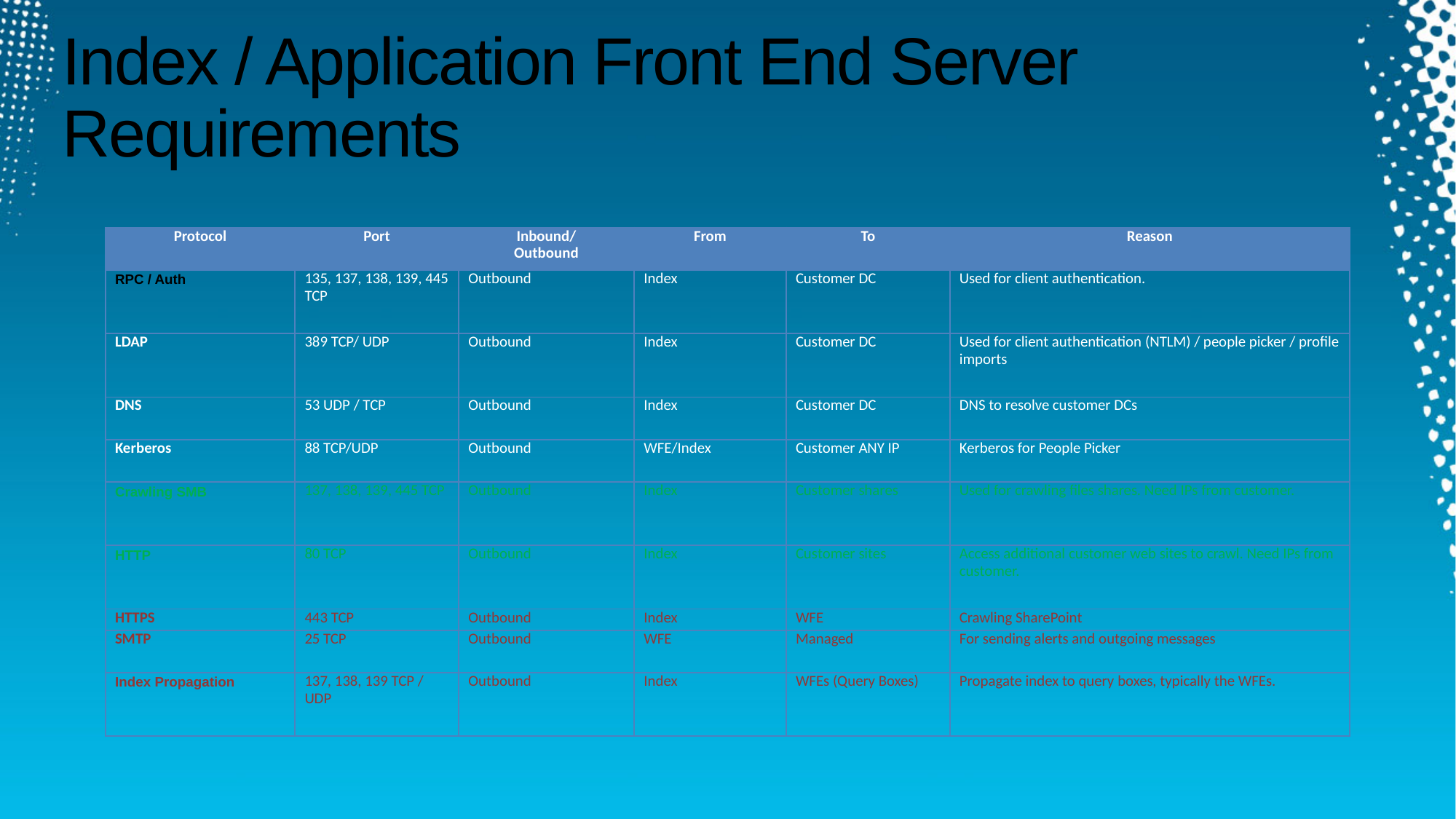

# Index / Application Front End Server Requirements
| Protocol | Port | Inbound/ Outbound | From | To | Reason |
| --- | --- | --- | --- | --- | --- |
| RPC / Auth | 135, 137, 138, 139, 445 TCP | Outbound | Index | Customer DC | Used for client authentication. |
| LDAP | 389 TCP/ UDP | Outbound | Index | Customer DC | Used for client authentication (NTLM) / people picker / profile imports |
| DNS | 53 UDP / TCP | Outbound | Index | Customer DC | DNS to resolve customer DCs |
| Kerberos | 88 TCP/UDP | Outbound | WFE/Index | Customer ANY IP | Kerberos for People Picker |
| Crawling SMB | 137, 138, 139, 445 TCP | Outbound | Index | Customer shares | Used for crawling files shares. Need IPs from customer. |
| HTTP | 80 TCP | Outbound | Index | Customer sites | Access additional customer web sites to crawl. Need IPs from customer. |
| HTTPS | 443 TCP | Outbound | Index | WFE | Crawling SharePoint |
| SMTP | 25 TCP | Outbound | WFE | Managed | For sending alerts and outgoing messages |
| Index Propagation | 137, 138, 139 TCP / UDP | Outbound | Index | WFEs (Query Boxes) | Propagate index to query boxes, typically the WFEs. |